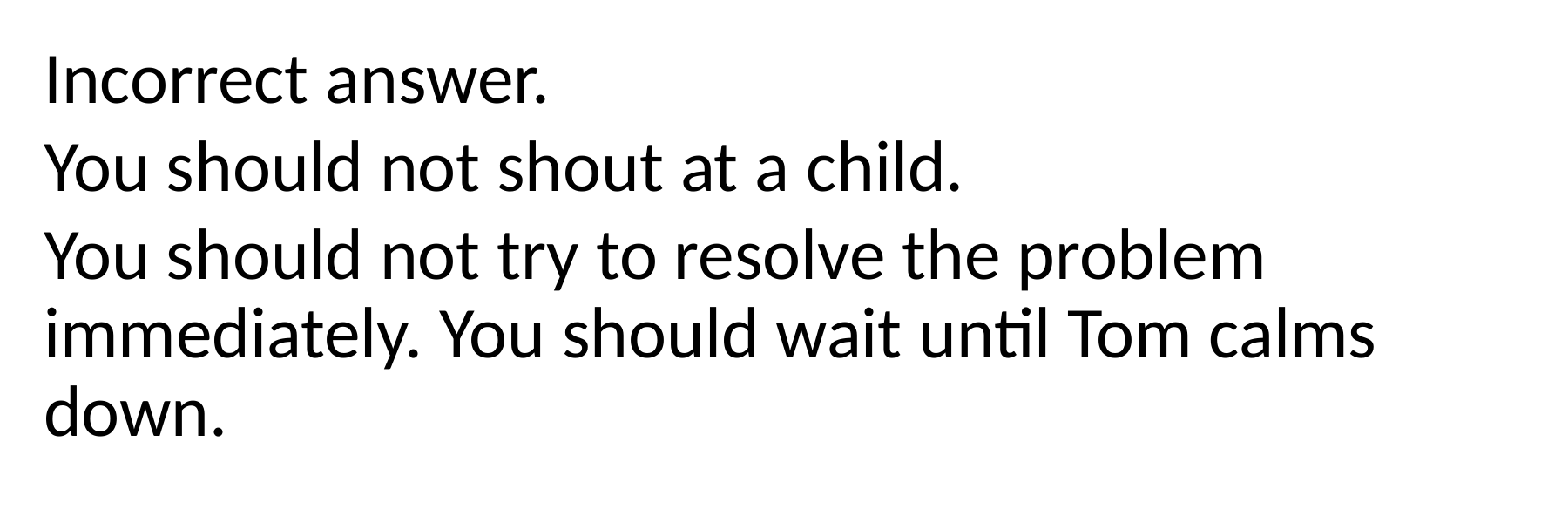

Incorrect answer.
You should not shout at a child.
You should not try to resolve the problem immediately. You should wait until Tom calms down.